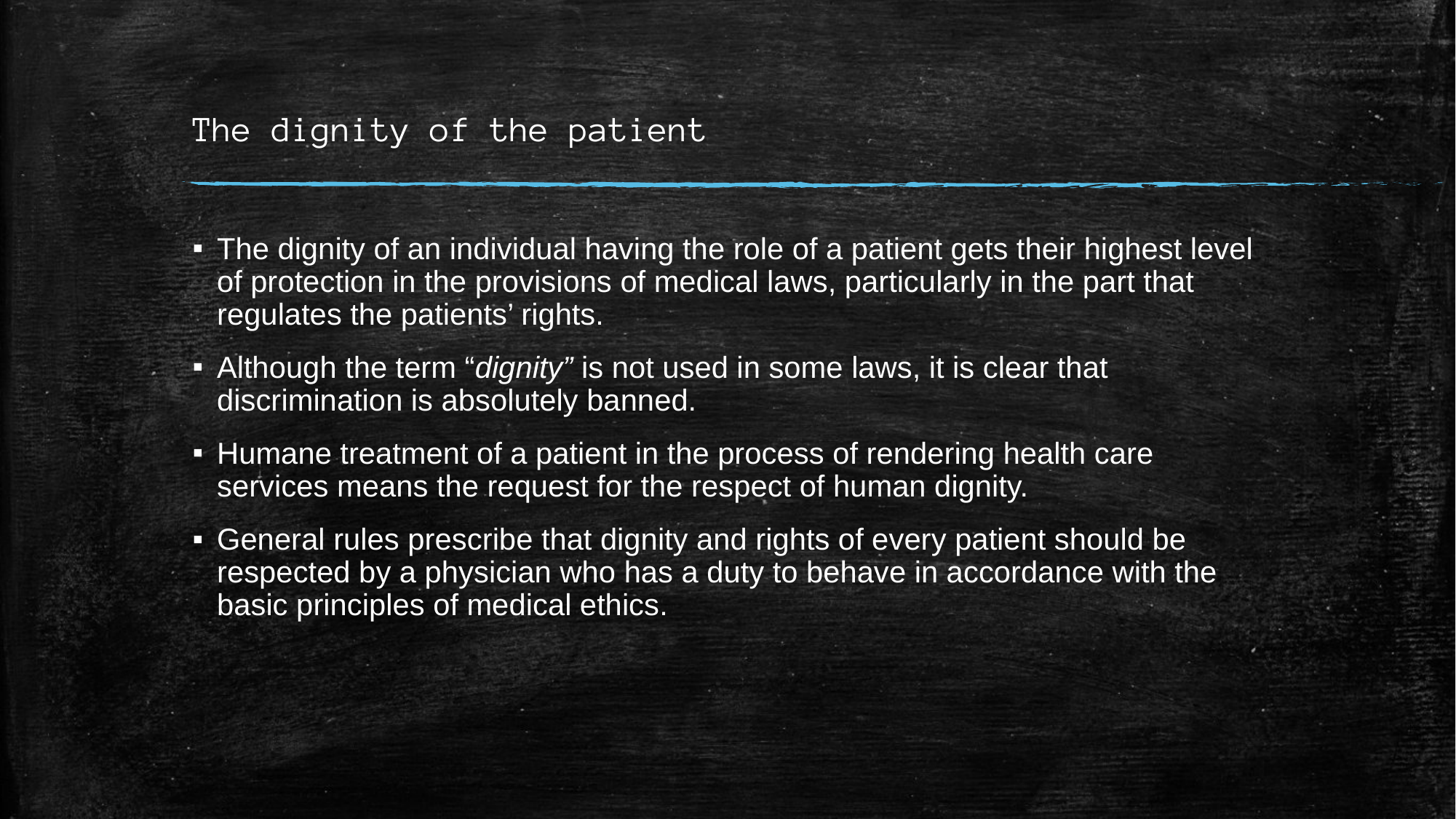

# The dignity of the patient
The dignity of an individual having the role of a patient gets their highest level of protection in the provisions of medical laws, particularly in the part that regulates the patients’ rights.
Although the term “dignity” is not used in some laws, it is clear that discrimination is absolutely banned.
Humane treatment of a patient in the process of rendering health care services means the request for the respect of human dignity.
General rules prescribe that dignity and rights of every patient should be respected by a physician who has a duty to behave in accordance with the basic principles of medical ethics.